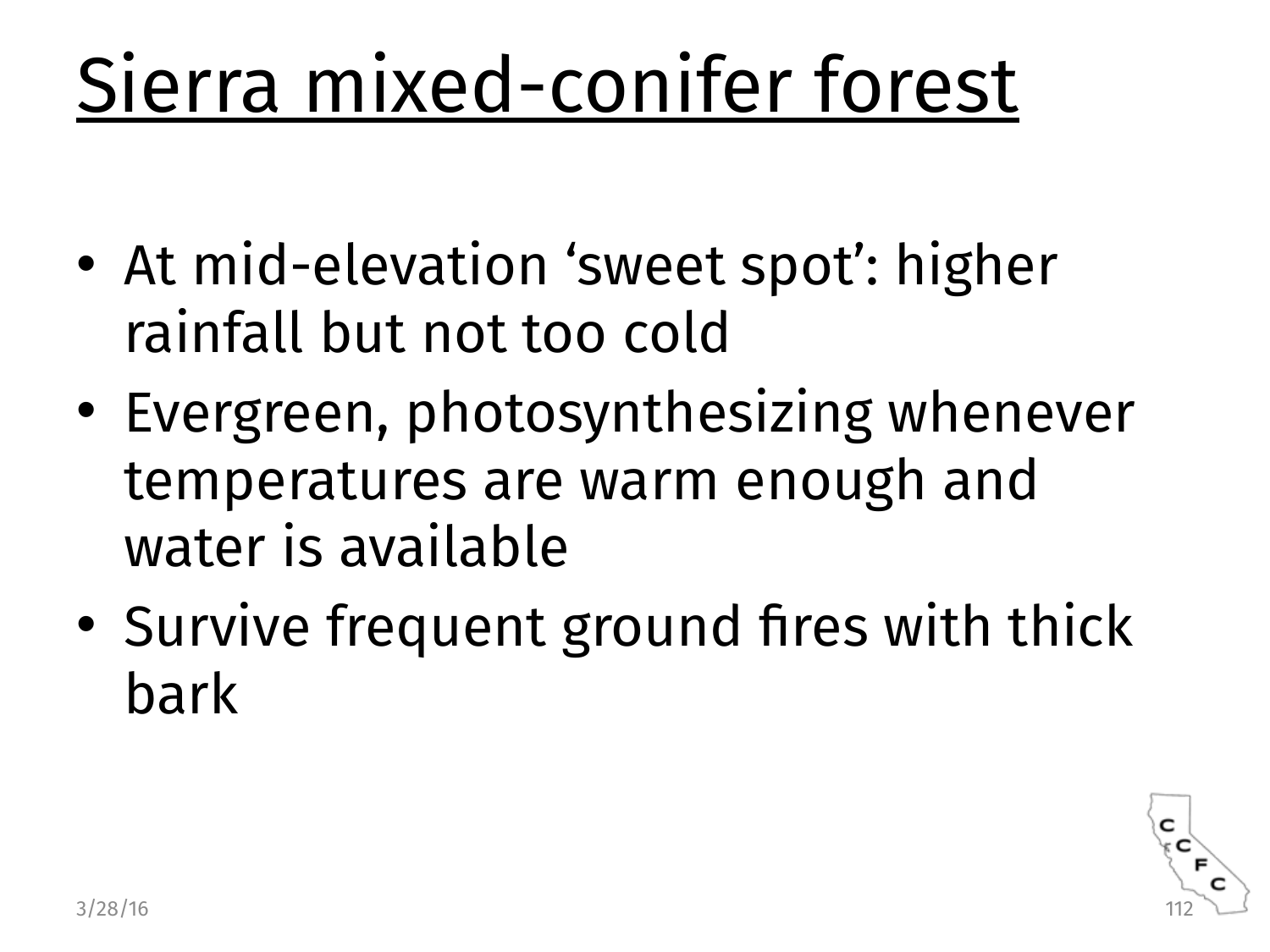

# Sierra mixed-conifer forest
At mid-elevation ‘sweet spot’: higher rainfall but not too cold
Evergreen, photosynthesizing whenever temperatures are warm enough and water is available
Survive frequent ground fires with thick bark
3/28/16
112